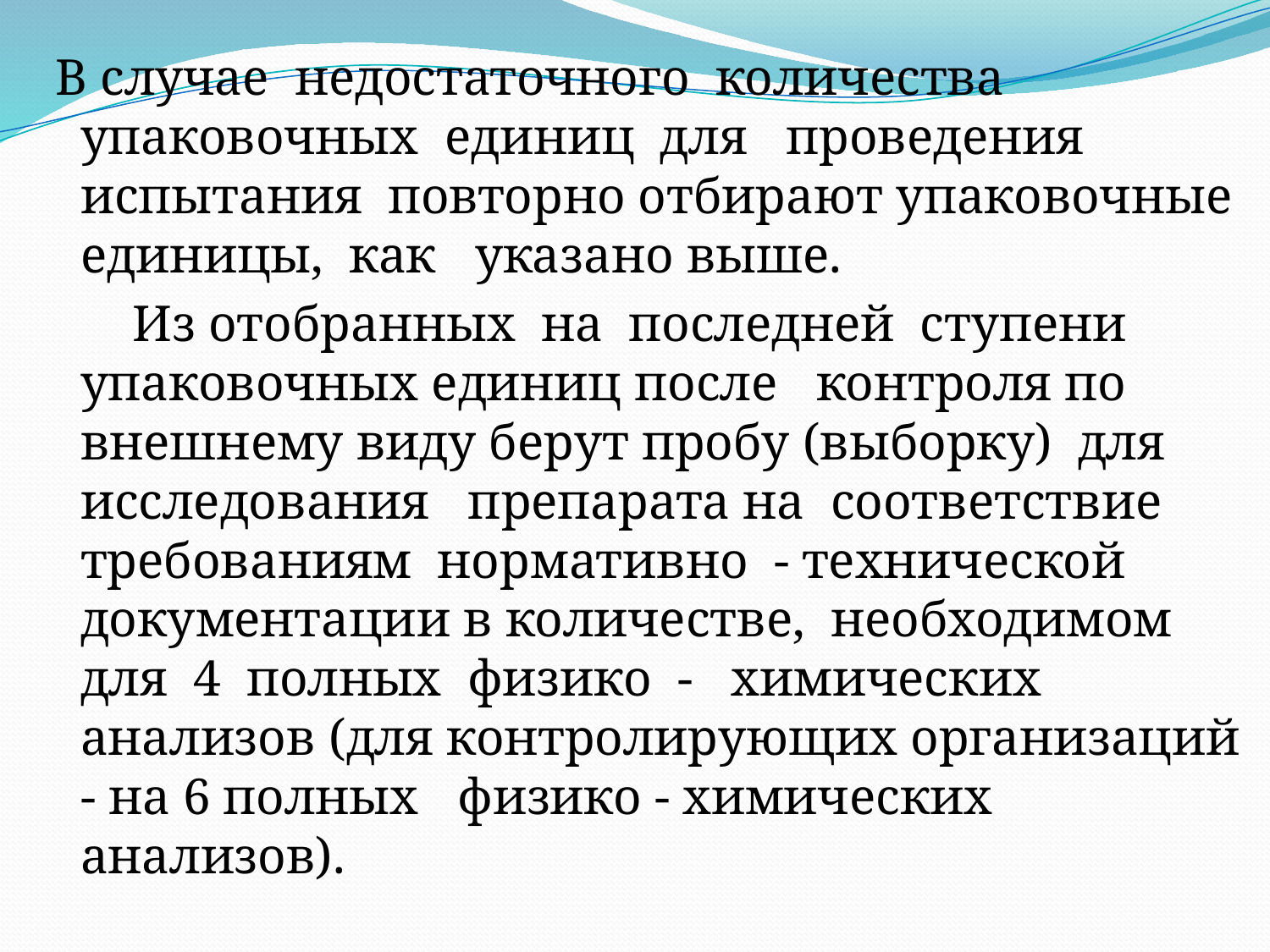

В случае  недостаточного  количества  упаковочных  единиц  для   проведения  испытания  повторно отбирают упаковочные единицы,  как   указано выше.
       Из отобранных  на  последней  ступени упаковочных единиц после   контроля по внешнему виду берут пробу (выборку)  для  исследования   препарата на  соответствие  требованиям  нормативно  - технической   документации в количестве,  необходимом  для  4  полных  физико  -   химических  анализов (для контролирующих организаций - на 6 полных   физико - химических анализов).
#